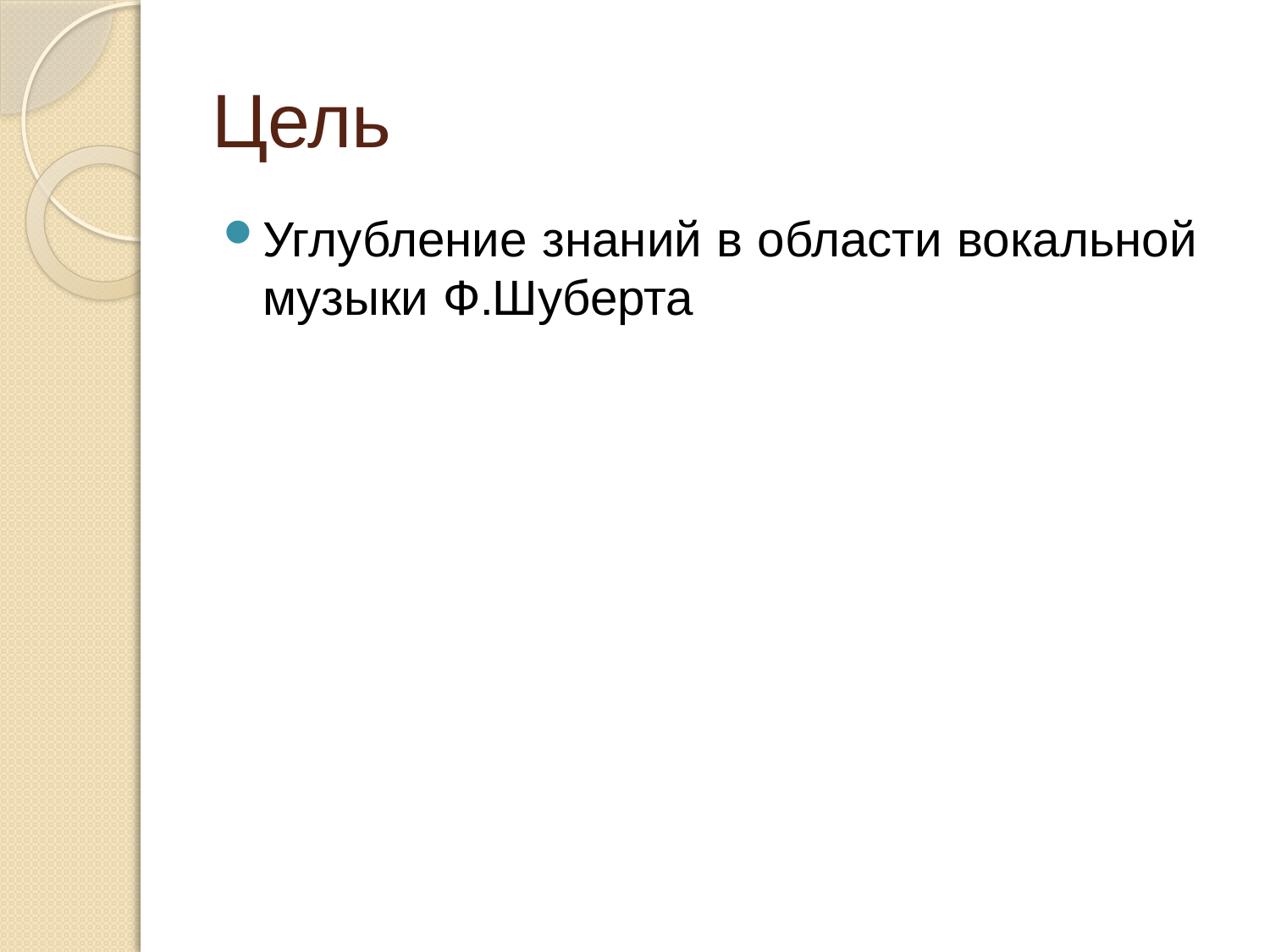

# Цель
Углубление знаний в области вокальной музыки Ф.Шуберта